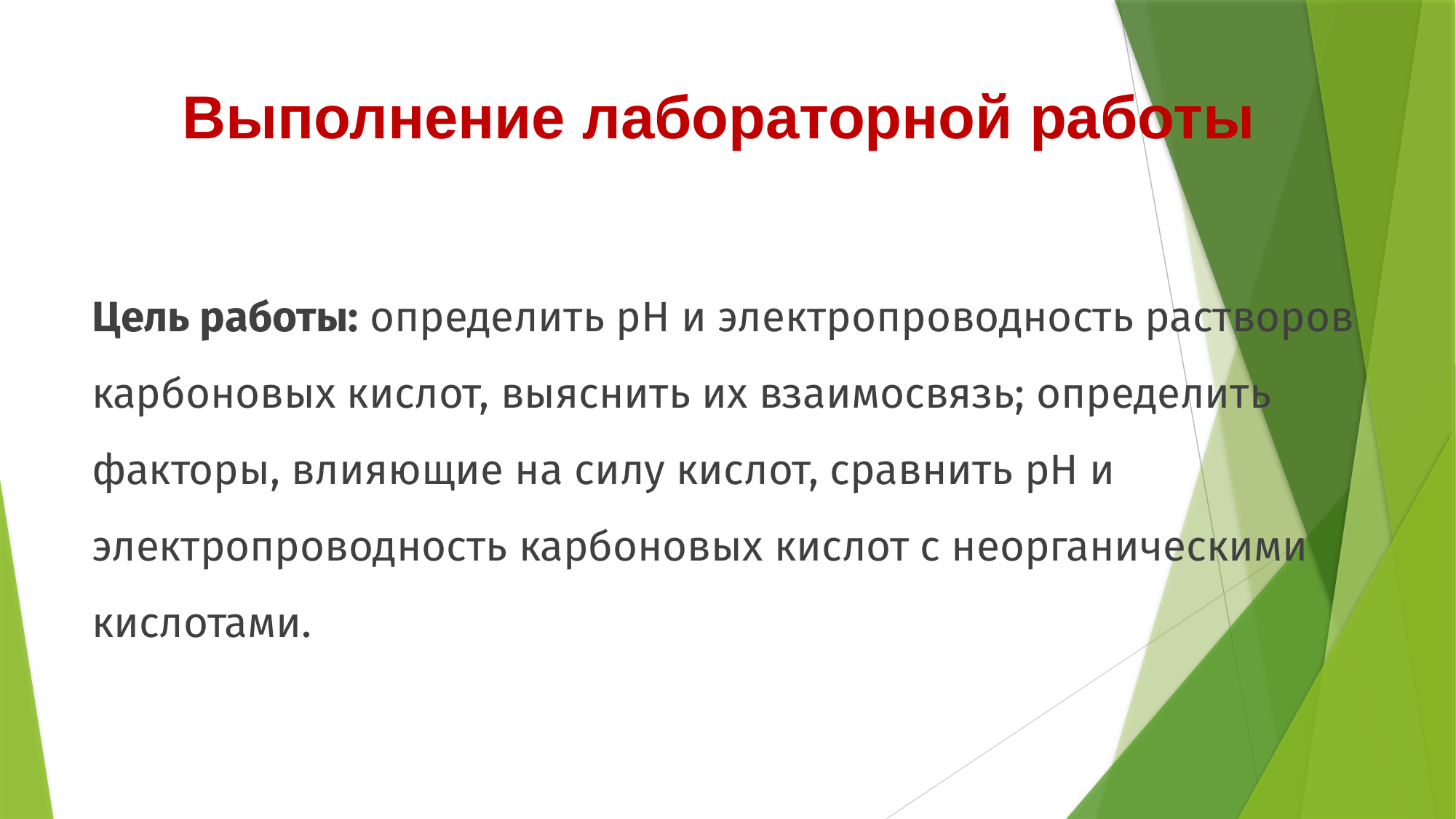

# Выполнение лабораторной работы
Цель работы: определить рН и электропроводность растворов карбоновых кислот, выяснить их взаимосвязь; определить факторы, влияющие на силу кислот, сравнить рН и электропроводность карбоновых кислот с неорганическими кислотами.